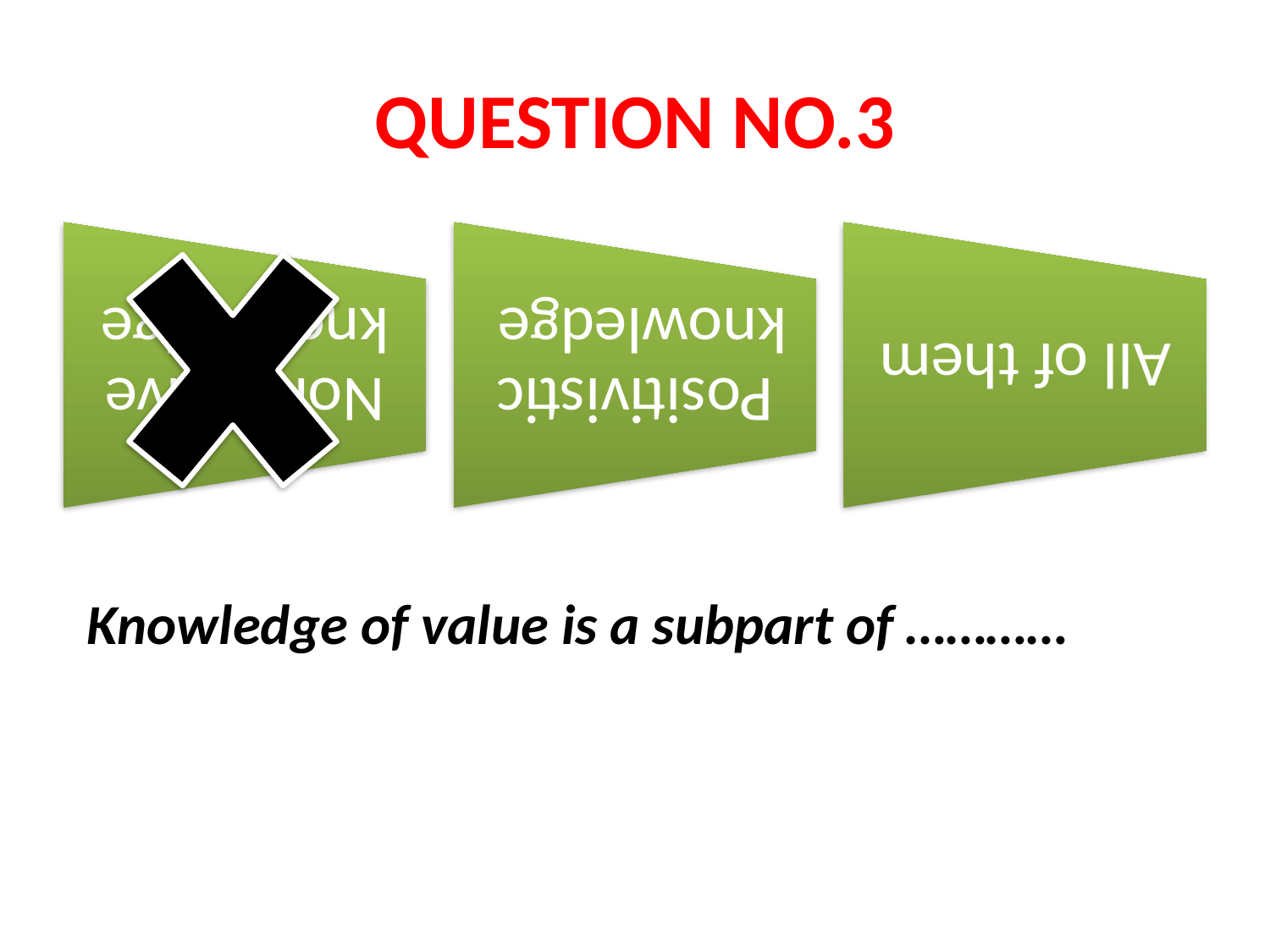

# QUESTION NO.3

Normative knowledge
Positivistic knowledge
All of them
Knowledge of value is a subpart of …………